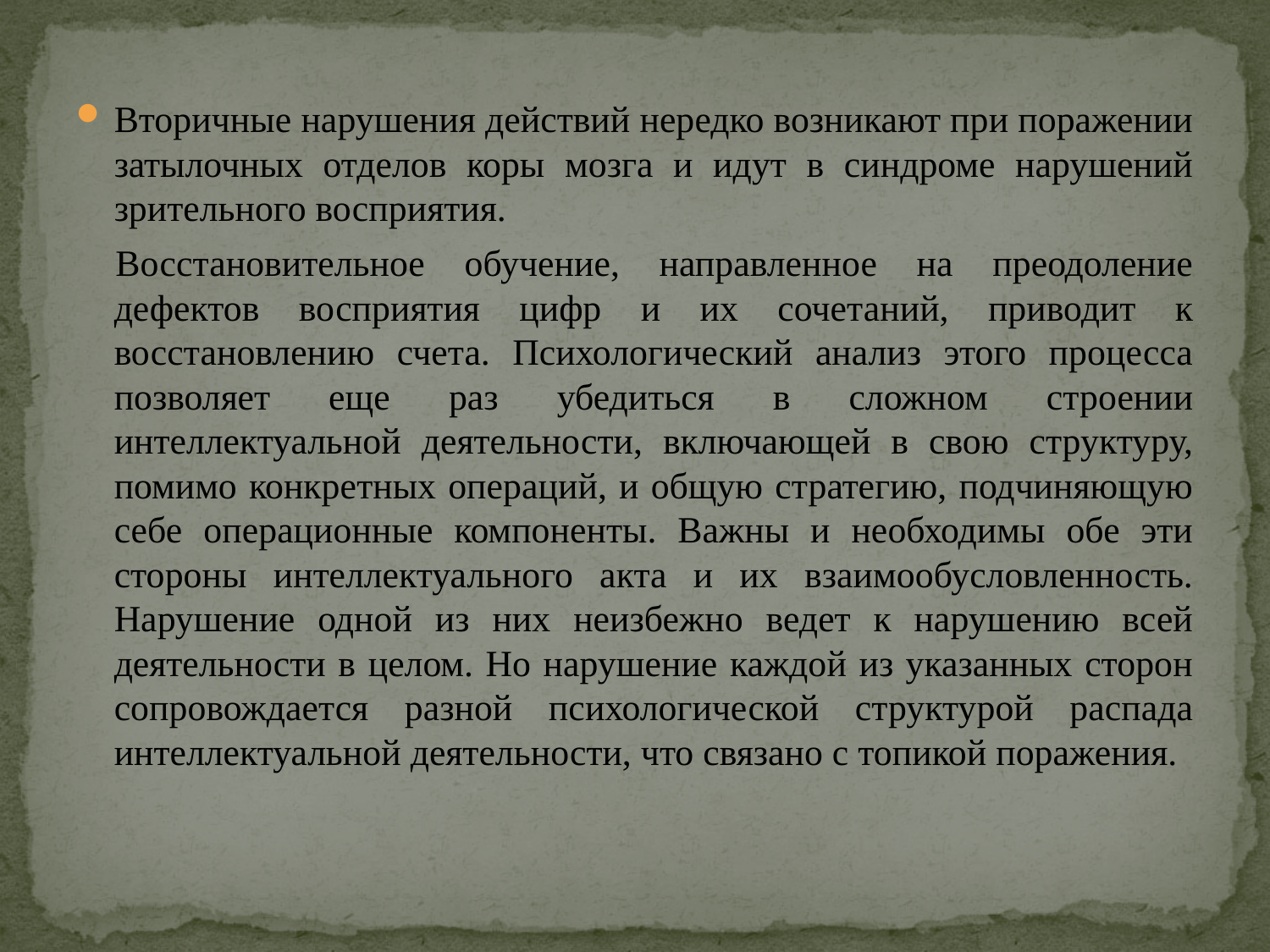

#
Вторичные нарушения действий нередко возникают при поражении затылочных отделов коры мозга и идут в синдроме нарушений зрительного восприятия.
 Восстановительное обучение, направленное на преодоление дефектов восприятия цифр и их сочетаний, приводит к восстановлению счета. Психологический анализ этого процесса позволяет еще раз убедиться в сложном строении интеллектуальной деятельности, включающей в свою структуру, помимо конкретных операций, и общую стратегию, подчиняющую себе операционные компоненты. Важны и необходимы обе эти стороны интеллектуального акта и их взаимообусловленность. Нарушение одной из них неизбежно ведет к нарушению всей деятельности в целом. Но нарушение каждой из указанных сторон сопровождается разной психологической структурой распада интеллектуальной деятельности, что связано с топикой поражения.